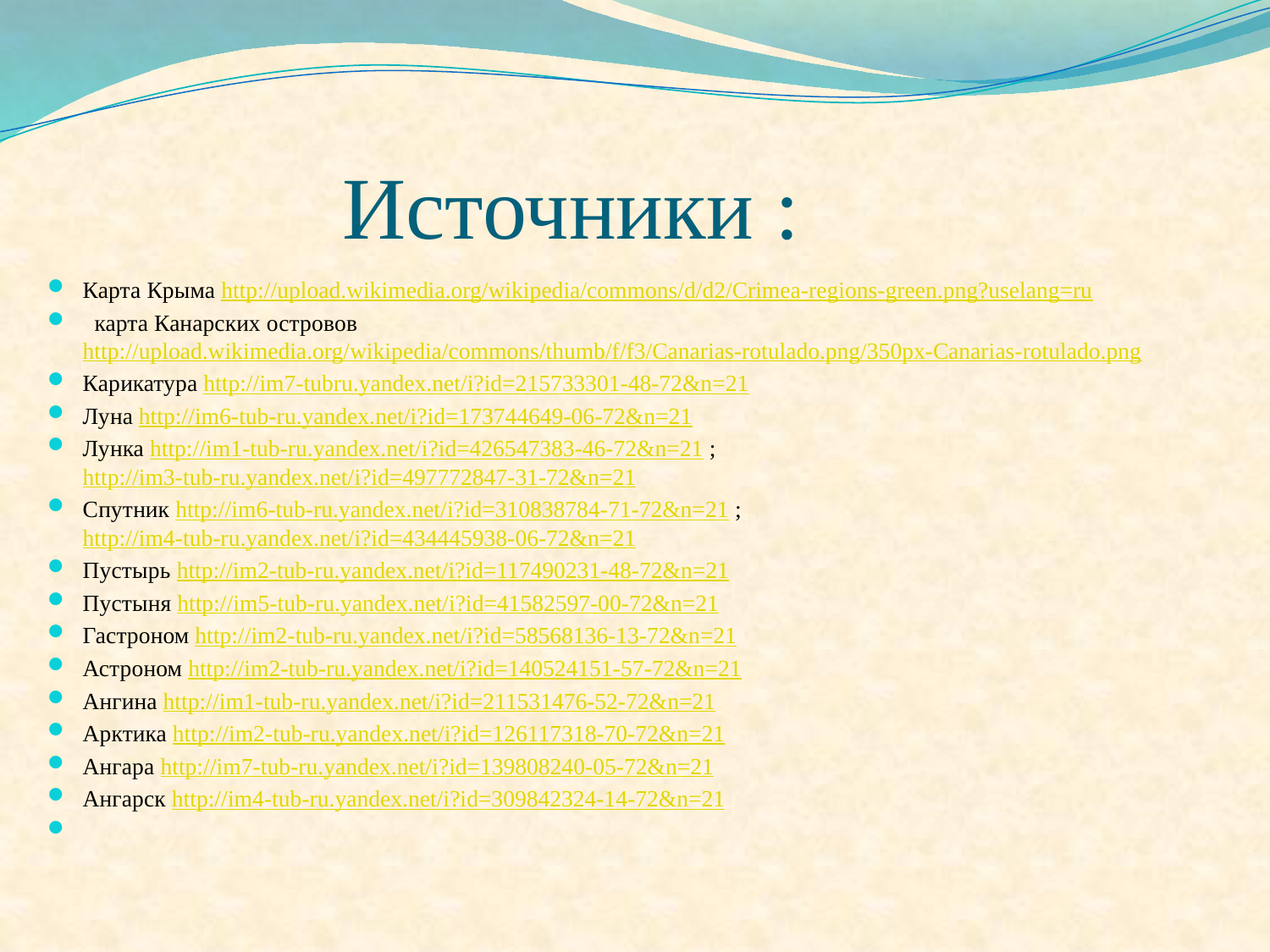

Источники :
Карта Крыма http://upload.wikimedia.org/wikipedia/commons/d/d2/Crimea-regions-green.png?uselang=ru
  карта Канарских островов http://upload.wikimedia.org/wikipedia/commons/thumb/f/f3/Canarias-rotulado.png/350px-Canarias-rotulado.png
Карикатура http://im7-tubru.yandex.net/i?id=215733301-48-72&n=21
Луна http://im6-tub-ru.yandex.net/i?id=173744649-06-72&n=21
Лунка http://im1-tub-ru.yandex.net/i?id=426547383-46-72&n=21; http://im3-tub-ru.yandex.net/i?id=497772847-31-72&n=21
Спутник http://im6-tub-ru.yandex.net/i?id=310838784-71-72&n=21; http://im4-tub-ru.yandex.net/i?id=434445938-06-72&n=21
Пустырь http://im2-tub-ru.yandex.net/i?id=117490231-48-72&n=21
Пустыня http://im5-tub-ru.yandex.net/i?id=41582597-00-72&n=21
Гастроном http://im2-tub-ru.yandex.net/i?id=58568136-13-72&n=21
Астроном http://im2-tub-ru.yandex.net/i?id=140524151-57-72&n=21
Ангина http://im1-tub-ru.yandex.net/i?id=211531476-52-72&n=21
Арктика http://im2-tub-ru.yandex.net/i?id=126117318-70-72&n=21
Ангара http://im7-tub-ru.yandex.net/i?id=139808240-05-72&n=21
Ангарск http://im4-tub-ru.yandex.net/i?id=309842324-14-72&n=21